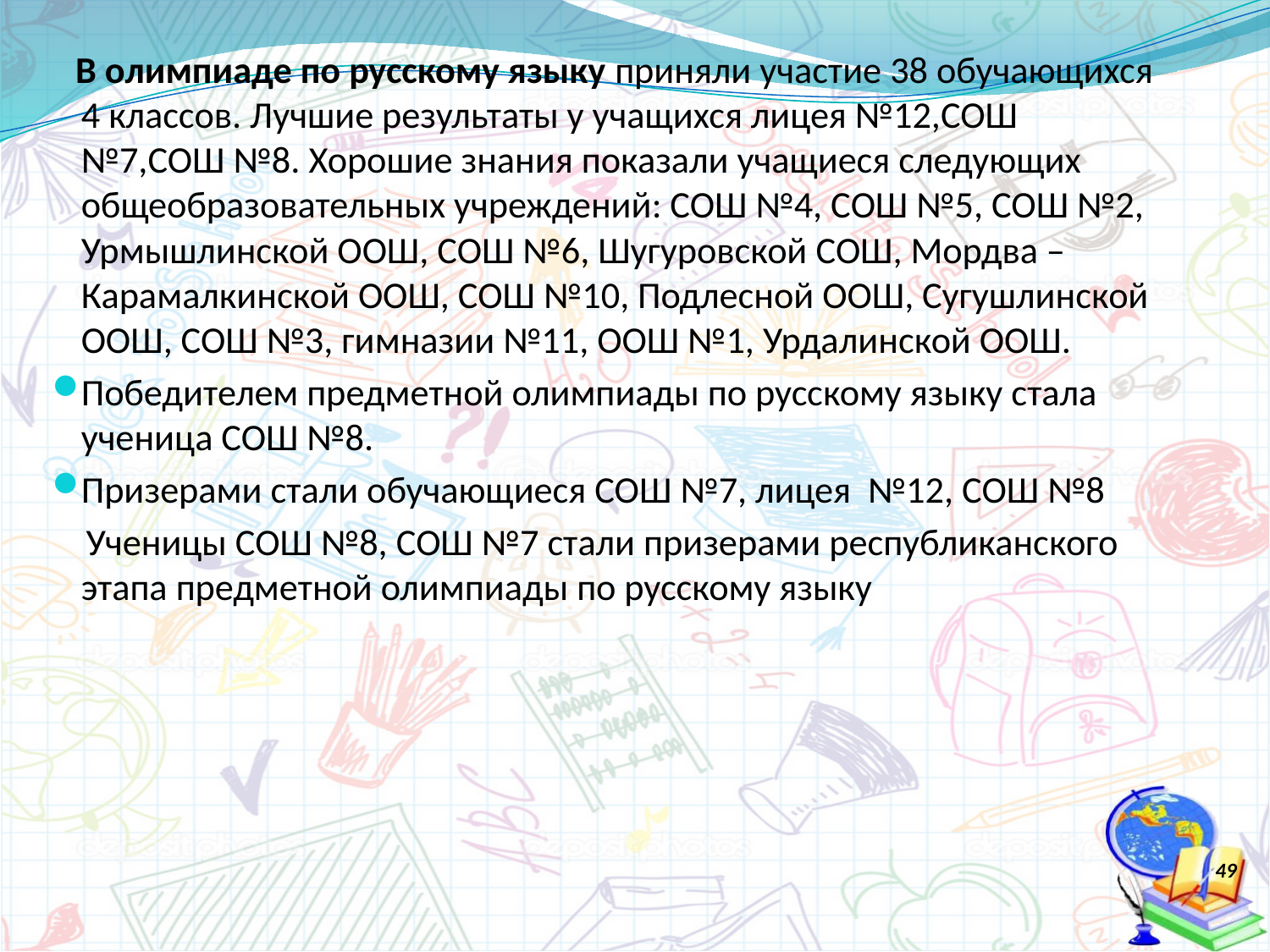

В олимпиаде по русскому языку приняли участие 38 обучающихся 4 классов. Лучшие результаты у учащихся лицея №12,СОШ №7,СОШ №8. Хорошие знания показали учащиеся следующих общеобразовательных учреждений: СОШ №4, СОШ №5, СОШ №2, Урмышлинской ООШ, СОШ №6, Шугуровской СОШ, Мордва – Карамалкинской ООШ, СОШ №10, Подлесной ООШ, Сугушлинской ООШ, СОШ №3, гимназии №11, ООШ №1, Урдалинской ООШ.
Победителем предметной олимпиады по русскому языку стала ученица СОШ №8.
Призерами стали обучающиеся СОШ №7, лицея  №12, СОШ №8
    Ученицы СОШ №8, СОШ №7 стали призерами республиканского этапа предметной олимпиады по русскому языку
#
49